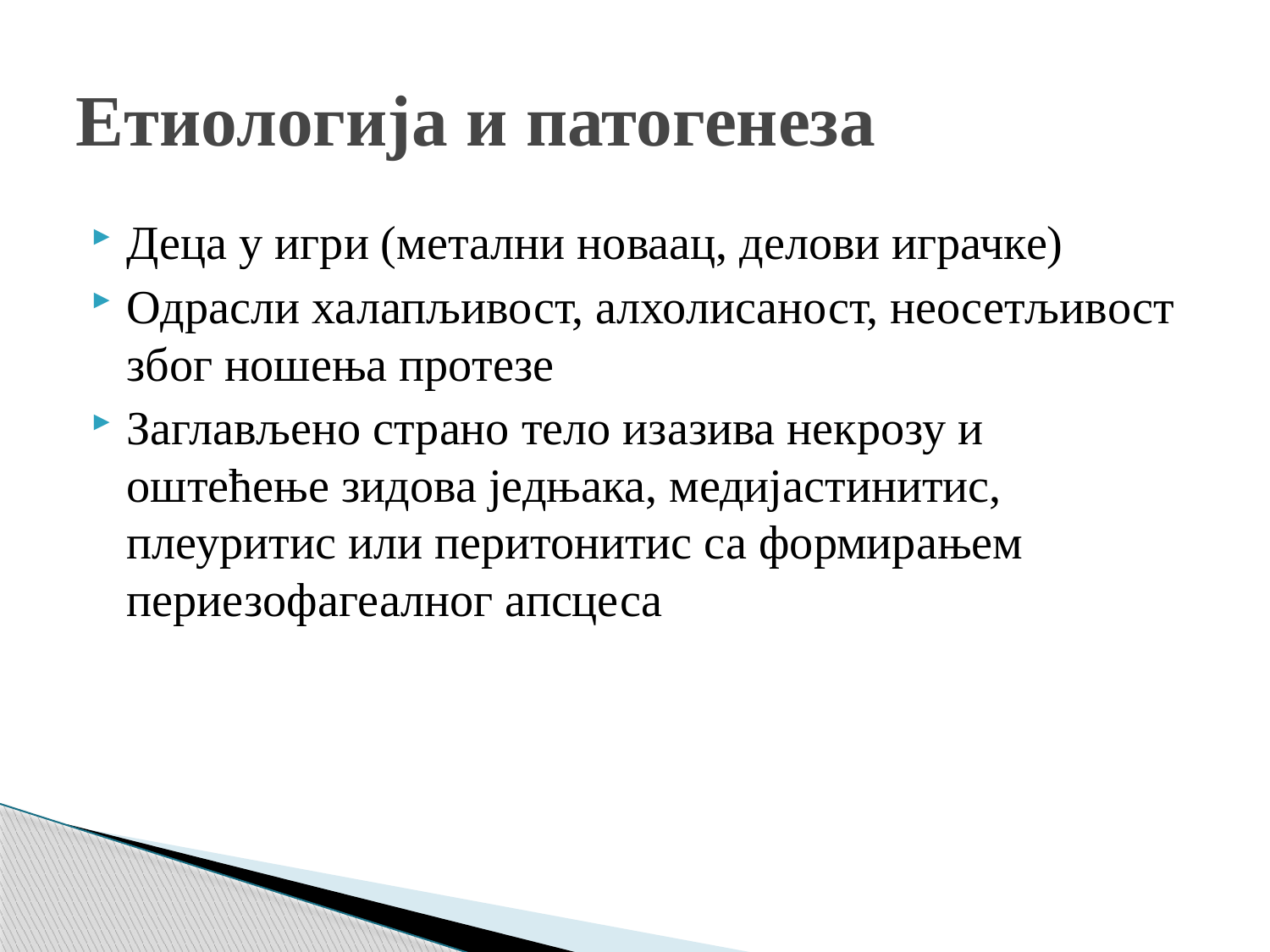

# Етиологија и патогенеза
Деца у игри (метални новаац, делови играчке)
Одрасли халапљивост, алхолисаност, неосетљивост због ношења протезе
Заглављено страно тело изазива некрозу и оштећење зидова једњака, медијастинитис, плеуритис или перитонитис са формирањем периезофагеалног апсцеса